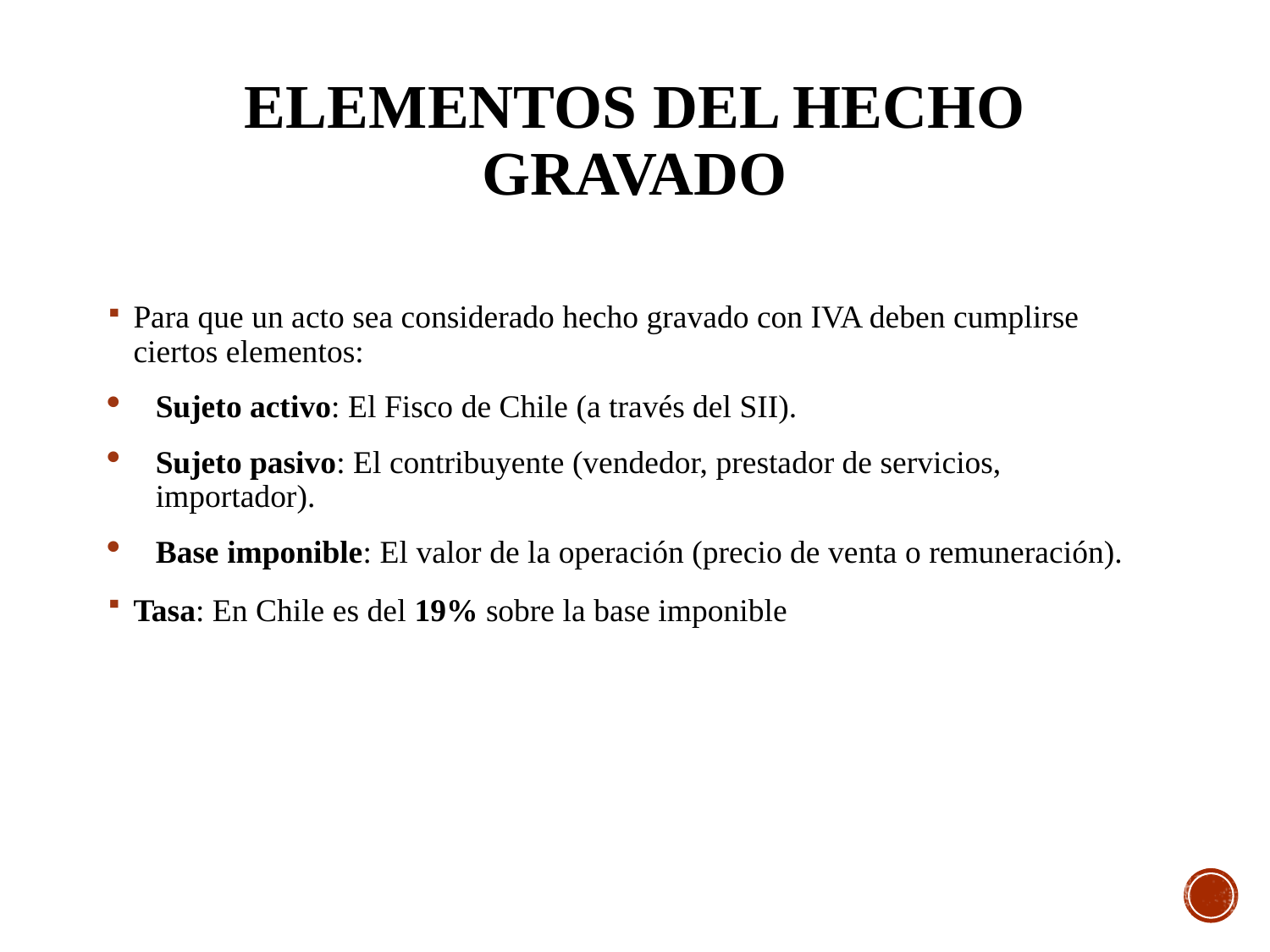

# Elementos del Hecho Gravado
Para que un acto sea considerado hecho gravado con IVA deben cumplirse ciertos elementos:
Sujeto activo: El Fisco de Chile (a través del SII).
Sujeto pasivo: El contribuyente (vendedor, prestador de servicios, importador).
Base imponible: El valor de la operación (precio de venta o remuneración).
Tasa: En Chile es del 19% sobre la base imponible